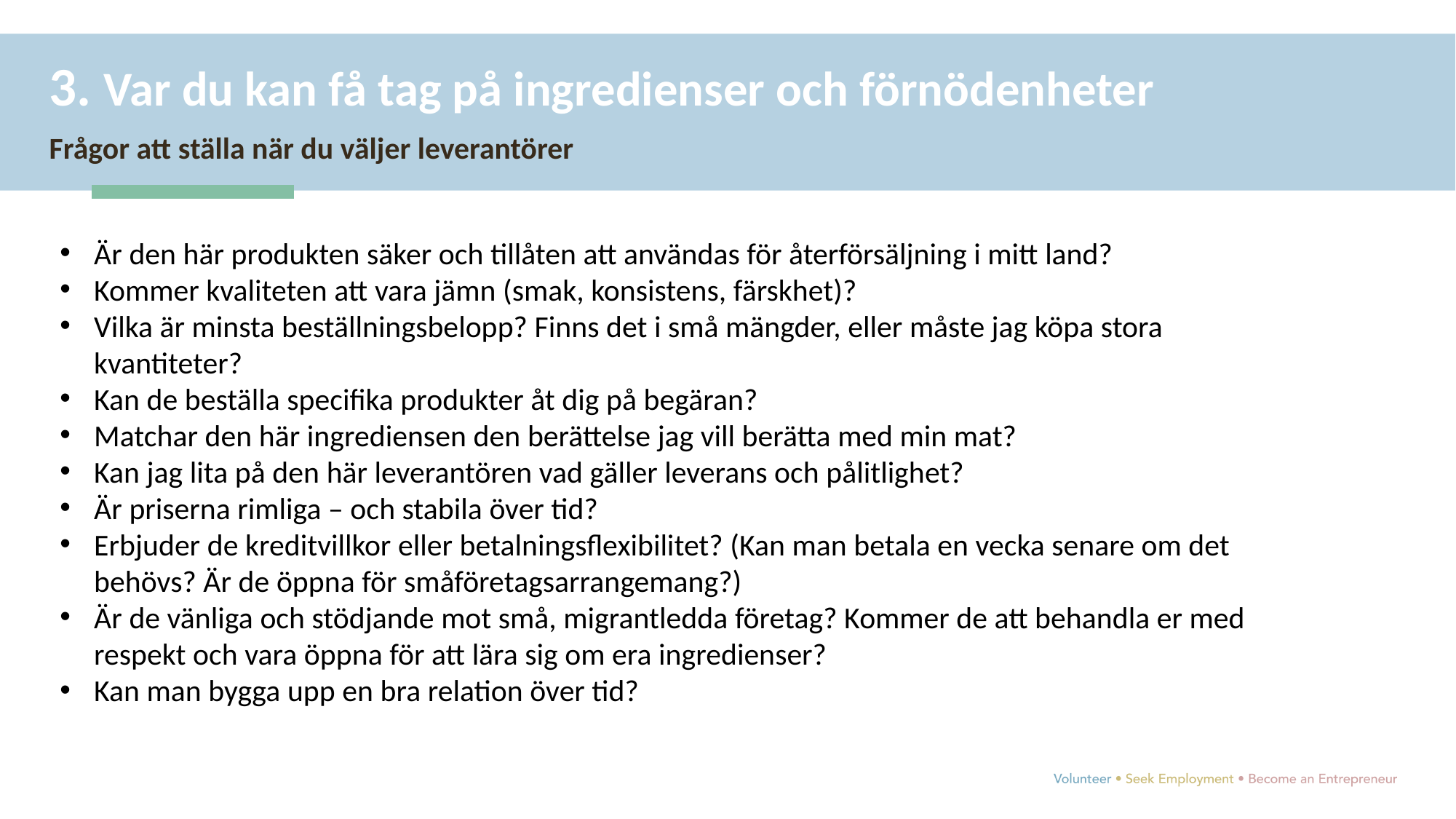

3. Var du kan få tag på ingredienser och förnödenheter
Frågor att ställa när du väljer leverantörer

Är den här produkten säker och tillåten att användas för återförsäljning i mitt land?
Kommer kvaliteten att vara jämn (smak, konsistens, färskhet)?
Vilka är minsta beställningsbelopp? Finns det i små mängder, eller måste jag köpa stora kvantiteter?
Kan de beställa specifika produkter åt dig på begäran?
Matchar den här ingrediensen den berättelse jag vill berätta med min mat?
Kan jag lita på den här leverantören vad gäller leverans och pålitlighet?
Är priserna rimliga – och stabila över tid?
Erbjuder de kreditvillkor eller betalningsflexibilitet? (Kan man betala en vecka senare om det behövs? Är de öppna för småföretagsarrangemang?)
Är de vänliga och stödjande mot små, migrantledda företag? Kommer de att behandla er med respekt och vara öppna för att lära sig om era ingredienser?
Kan man bygga upp en bra relation över tid?